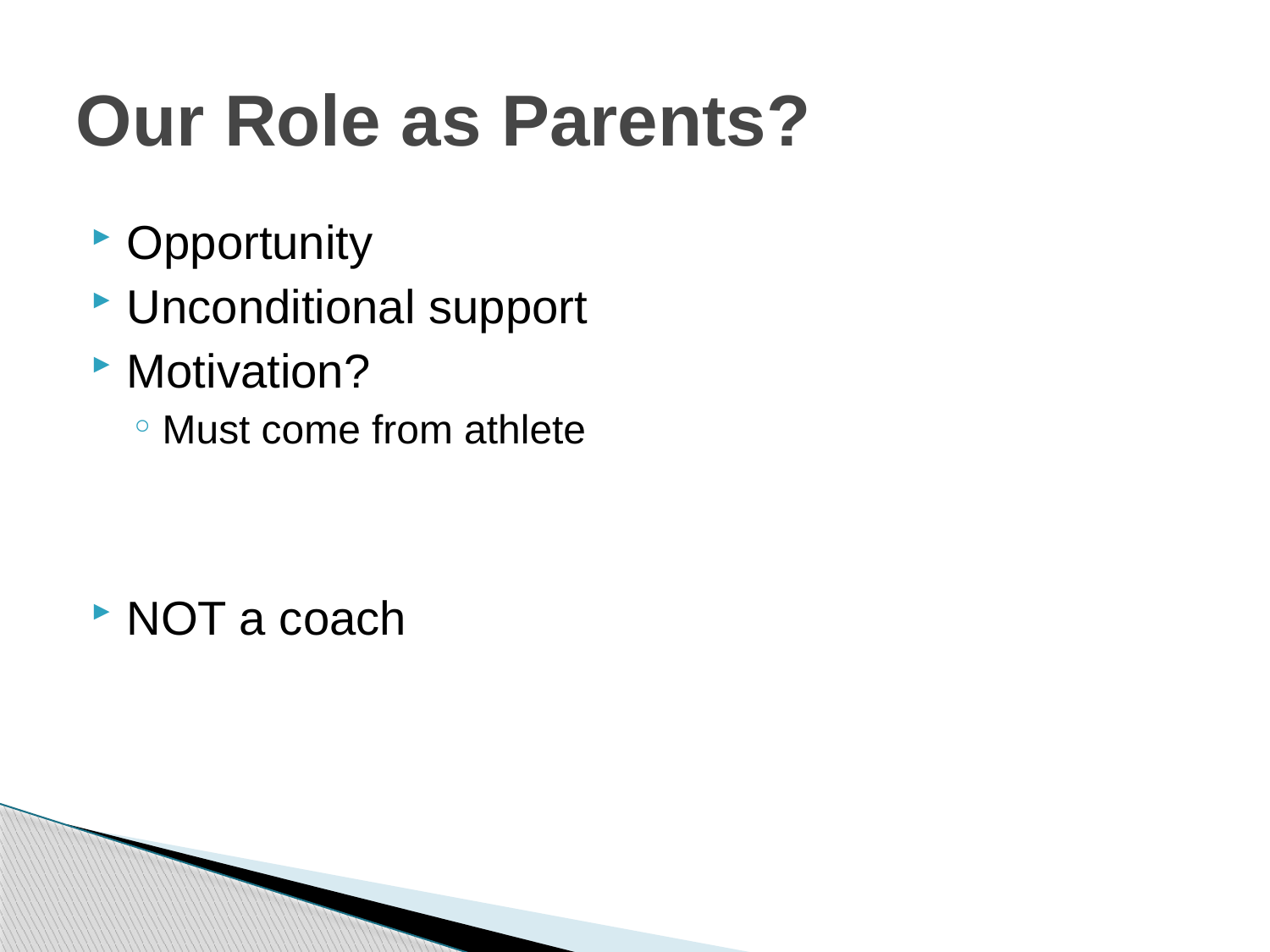

# Our Role as Parents?
Opportunity
Unconditional support
Motivation?
Must come from athlete

NOT a coach